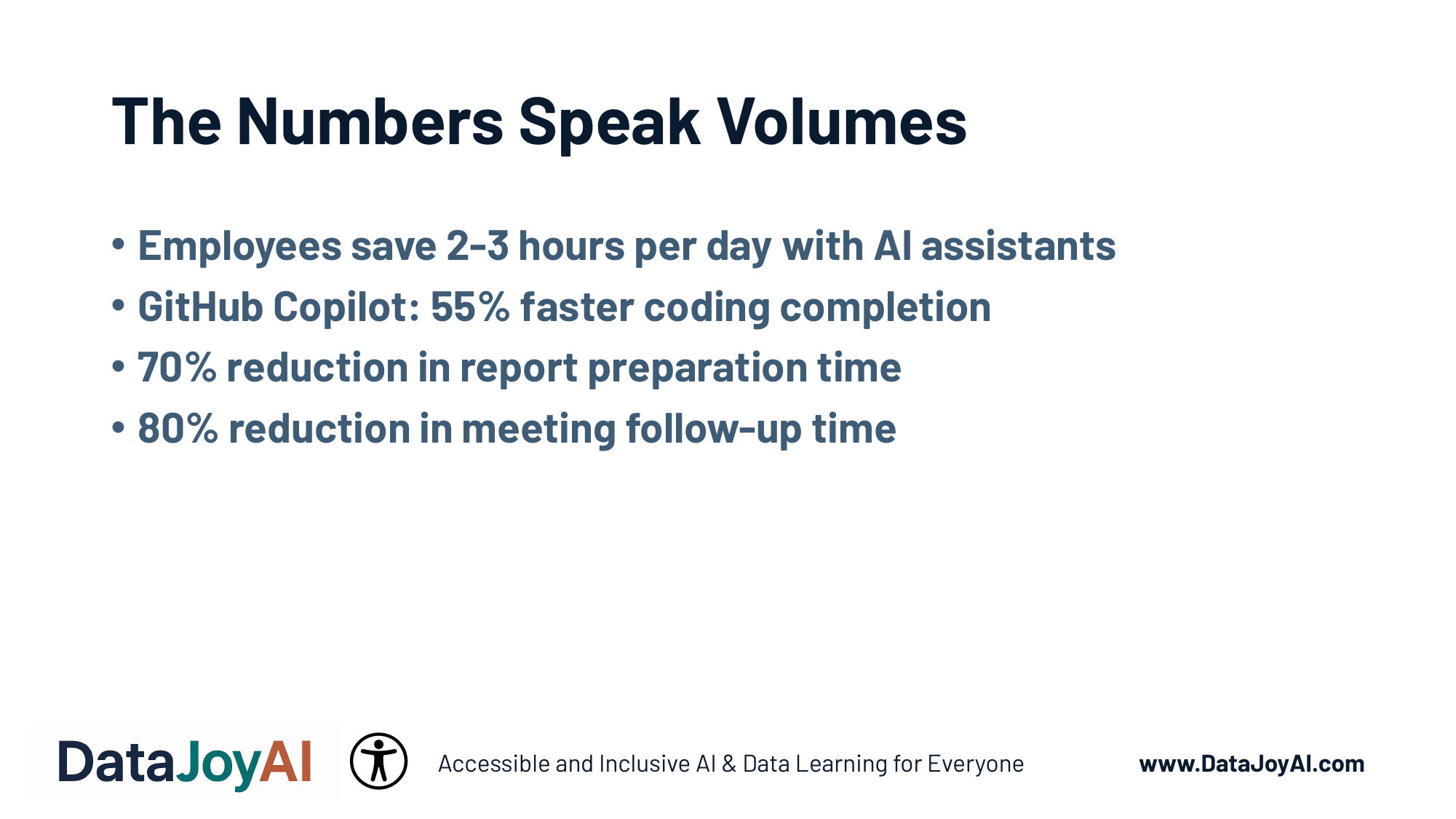

# The Numbers Speak Volumes
Employees save 2-3 hours per day with AI assistants
GitHub Copilot: 55% faster coding completion
70% reduction in report preparation time
80% reduction in meeting follow-up time